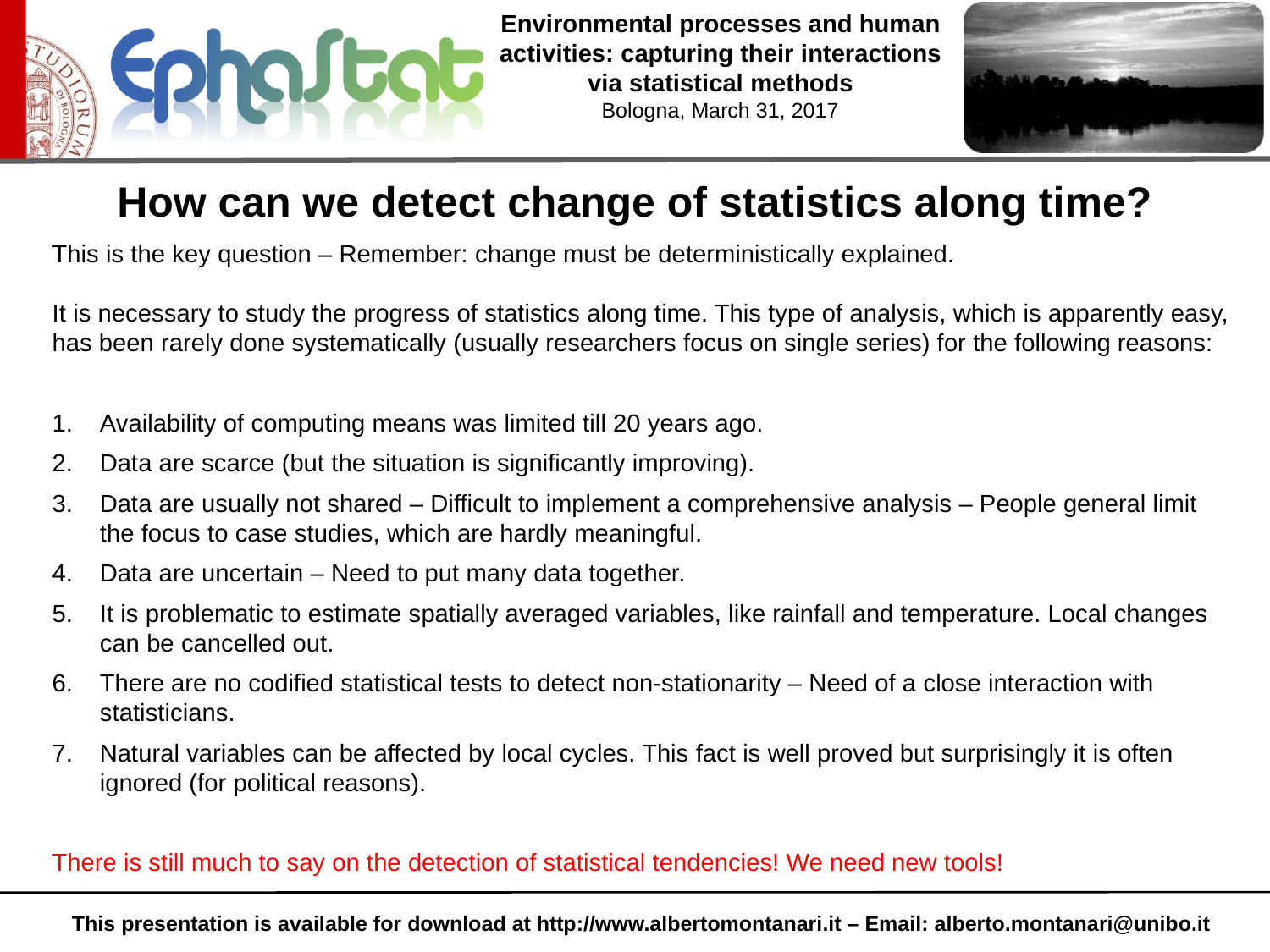

How can we detect change of statistics along time?
This is the key question – Remember: change must be deterministically explained.
It is necessary to study the progress of statistics along time. This type of analysis, which is apparently easy, has been rarely done systematically (usually researchers focus on single series) for the following reasons:

Availability of computing means was limited till 20 years ago.
Data are scarce (but the situation is significantly improving).
Data are usually not shared – Difficult to implement a comprehensive analysis – People general limit the focus to case studies, which are hardly meaningful.
Data are uncertain – Need to put many data together.
It is problematic to estimate spatially averaged variables, like rainfall and temperature. Local changes can be cancelled out.
There are no codified statistical tests to detect non-stationarity – Need of a close interaction with statisticians.
Natural variables can be affected by local cycles. This fact is well proved but surprisingly it is often ignored (for political reasons).

There is still much to say on the detection of statistical tendencies! We need new tools!